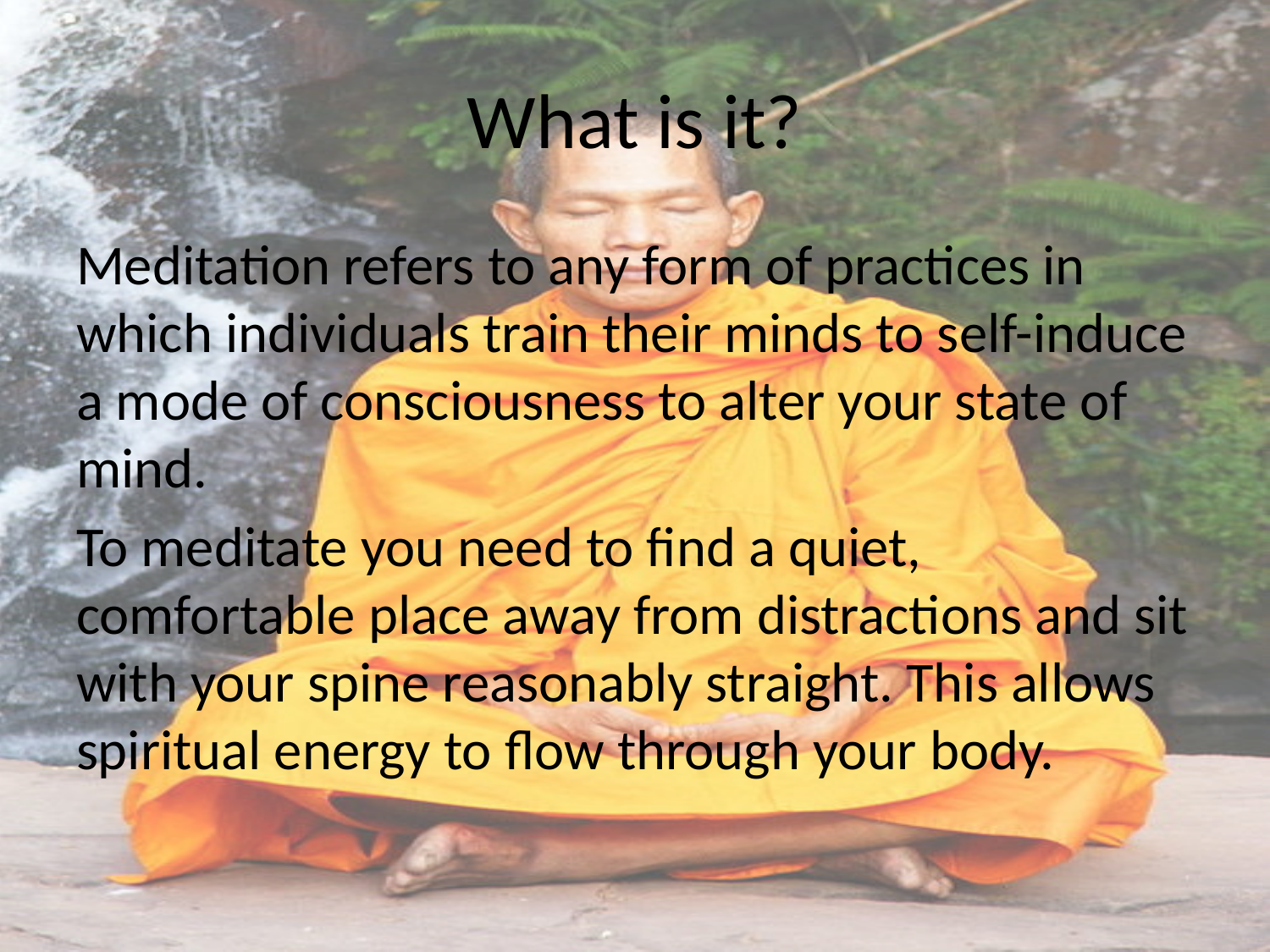

# What is it?
Meditation refers to any form of practices in which individuals train their minds to self-induce a mode of consciousness to alter your state of mind.
To meditate you need to find a quiet, comfortable place away from distractions and sit with your spine reasonably straight. This allows spiritual energy to flow through your body.